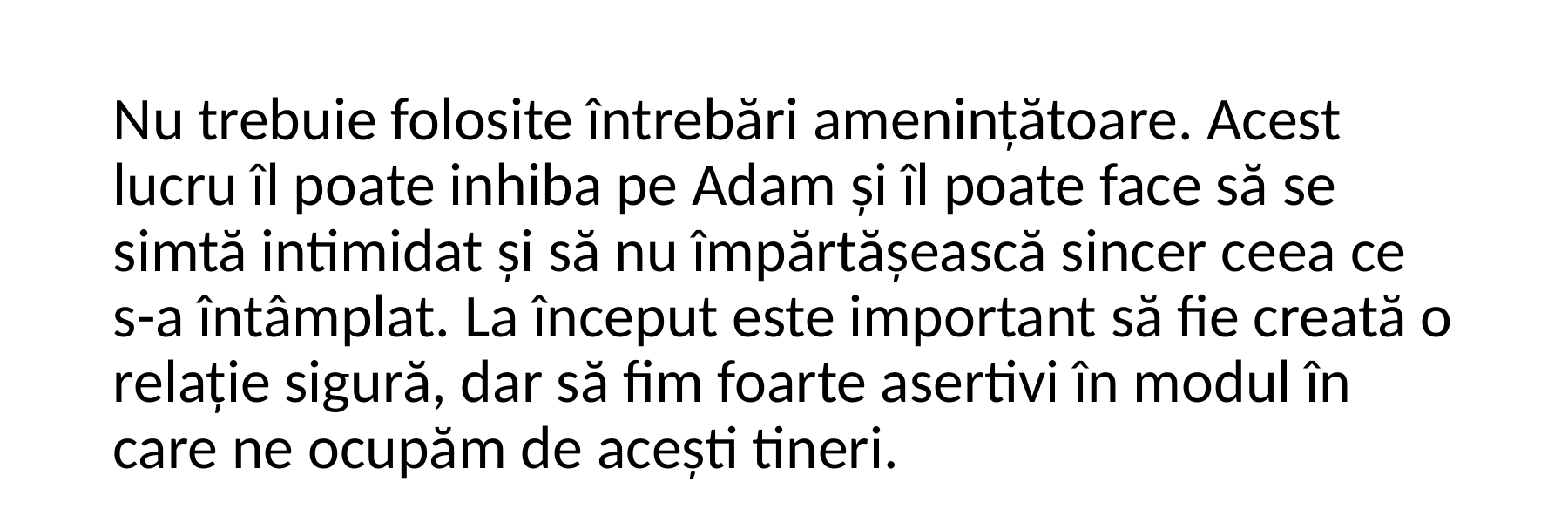

Nu trebuie folosite întrebări amenințătoare. Acest lucru îl poate inhiba pe Adam și îl poate face să se simtă intimidat și să nu împărtășească sincer ceea ce s-a întâmplat. La început este important să fie creată o relație sigură, dar să fim foarte asertivi în modul în care ne ocupăm de acești tineri.